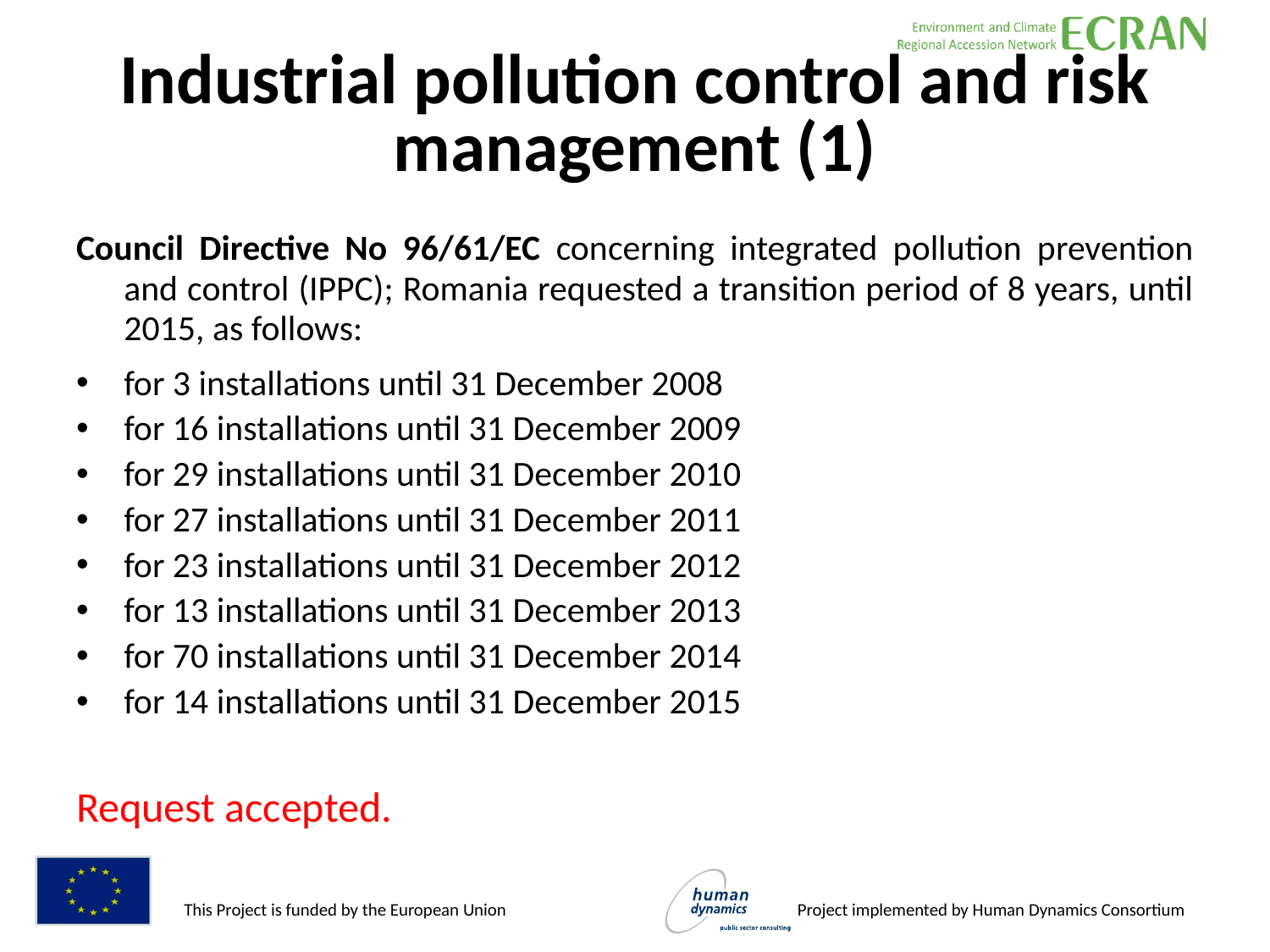

Industrial pollution control and risk management (1)
Council Directive No 96/61/EC concerning integrated pollution prevention and control (IPPC); Romania requested a transition period of 8 years, until 2015, as follows:
for 3 installations until 31 December 2008
for 16 installations until 31 December 2009
for 29 installations until 31 December 2010
for 27 installations until 31 December 2011
for 23 installations until 31 December 2012
for 13 installations until 31 December 2013
for 70 installations until 31 December 2014
for 14 installations until 31 December 2015

Request accepted.